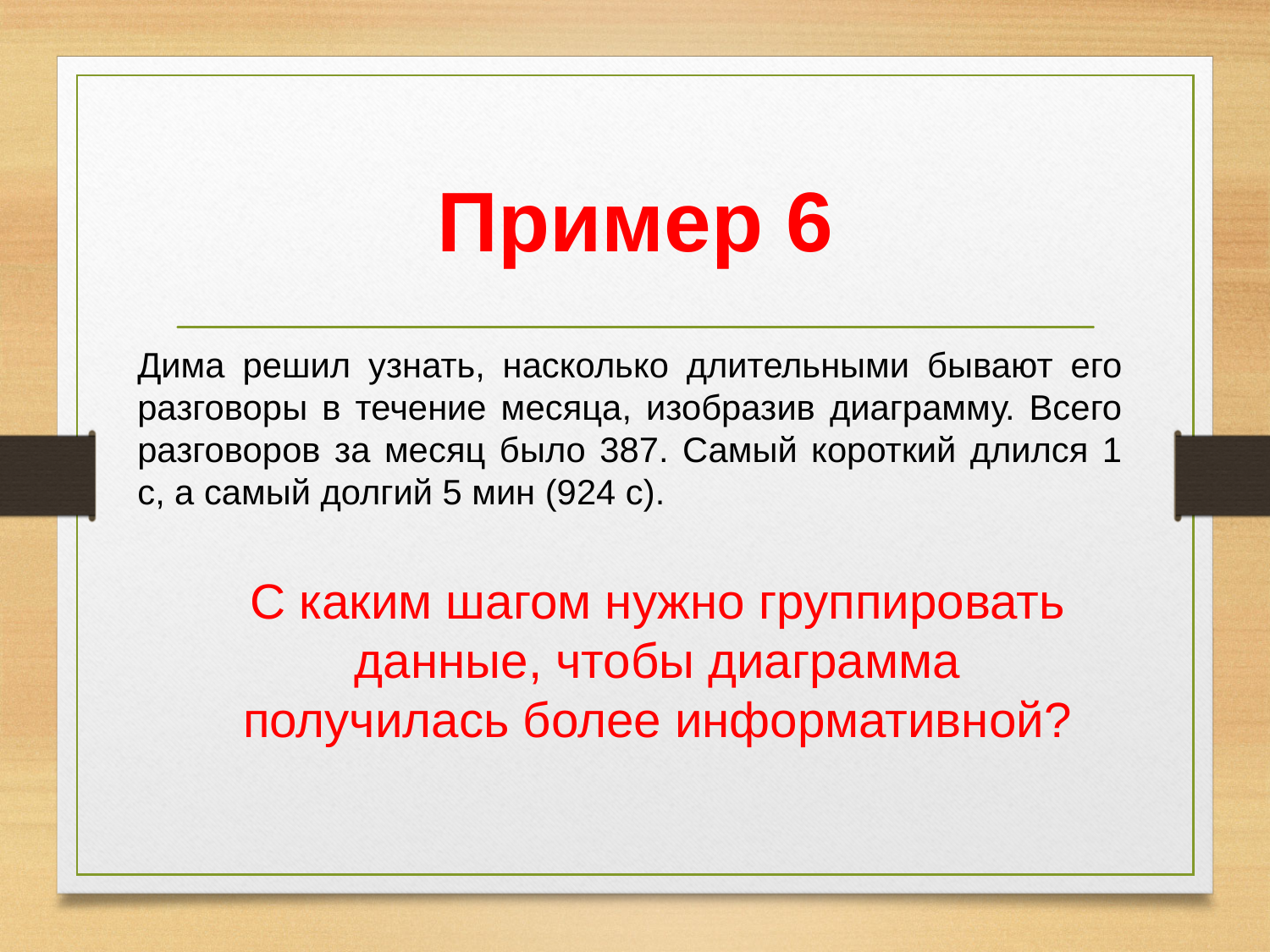

# Пример 6
Дима решил узнать, насколько длительными бывают его разговоры в течение месяца, изобразив диаграмму. Всего разговоров за месяц было 387. Самый короткий длился 1 с, а самый долгий 5 мин (924 с).
С каким шагом нужно группировать данные, чтобы диаграмма получилась более информативной?